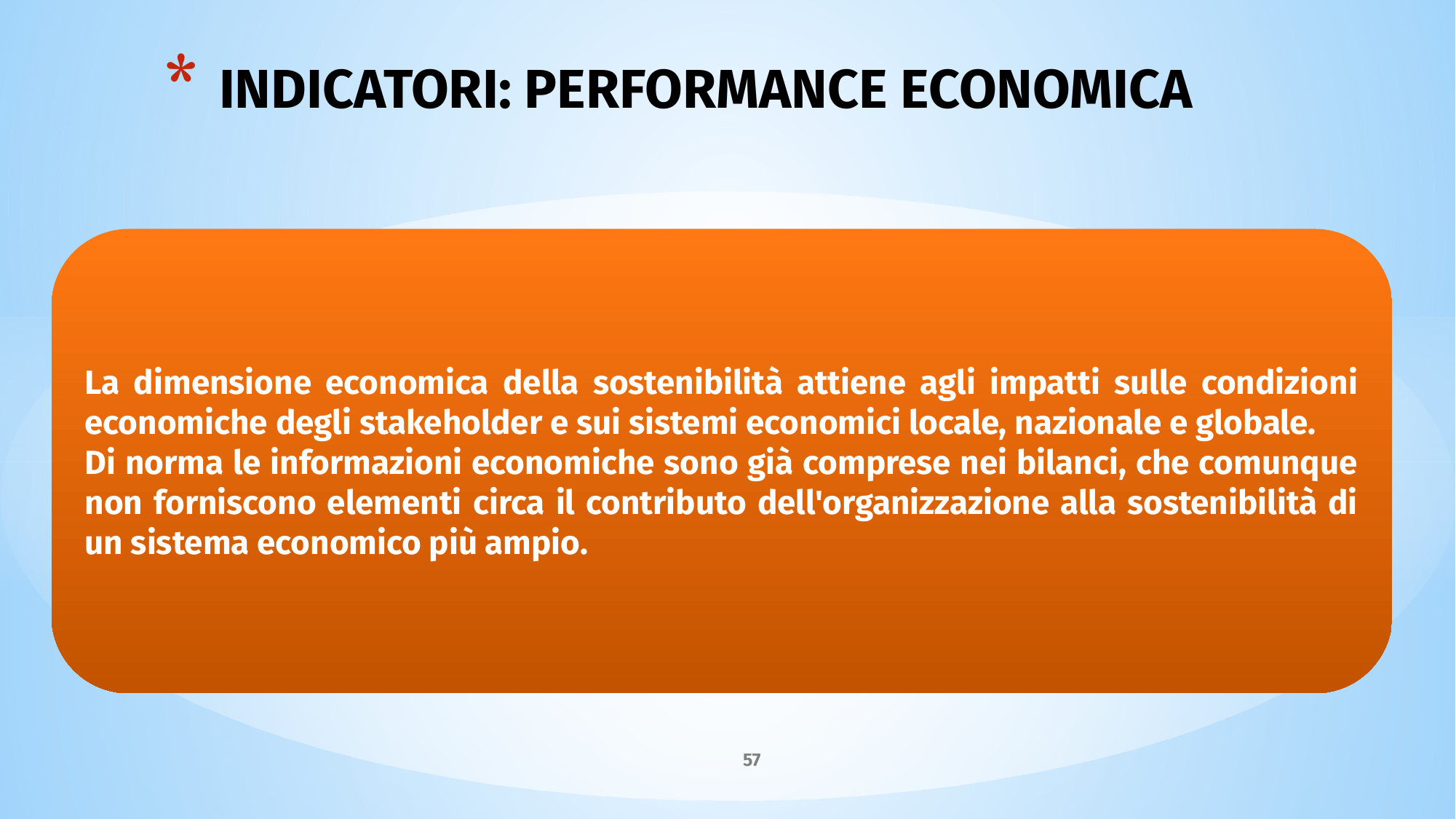

# INDICATORI: PERFORMANCE ECONOMICA
La dimensione economica della sostenibilità attiene agli impatti sulle condizioni economiche degli stakeholder e sui sistemi economici locale, nazionale e globale.
Di norma le informazioni economiche sono già comprese nei bilanci, che comunque non forniscono elementi circa il contributo dell'organizzazione alla sostenibilità di un sistema economico più ampio.
57